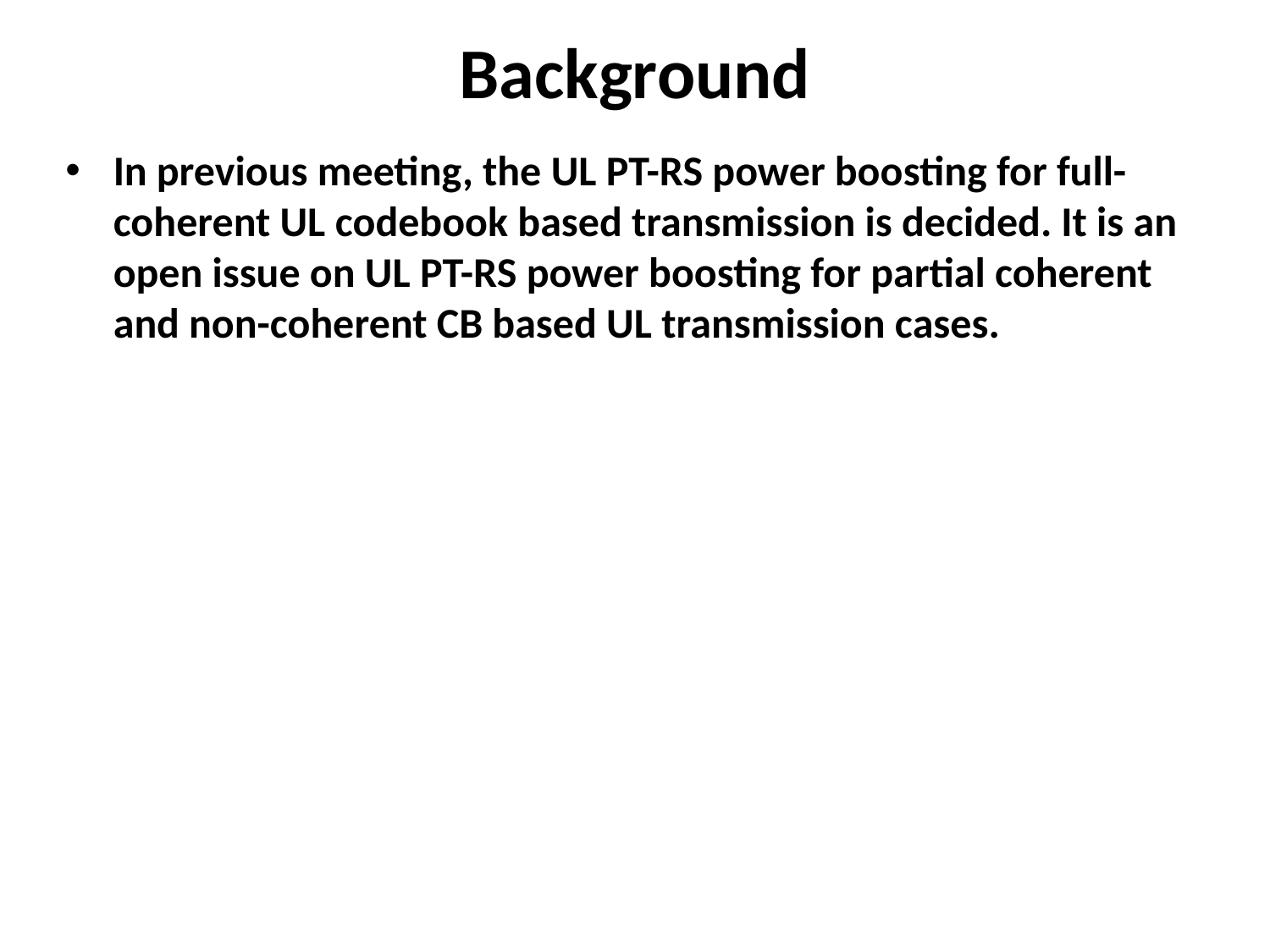

# Background
In previous meeting, the UL PT-RS power boosting for full-coherent UL codebook based transmission is decided. It is an open issue on UL PT-RS power boosting for partial coherent and non-coherent CB based UL transmission cases.